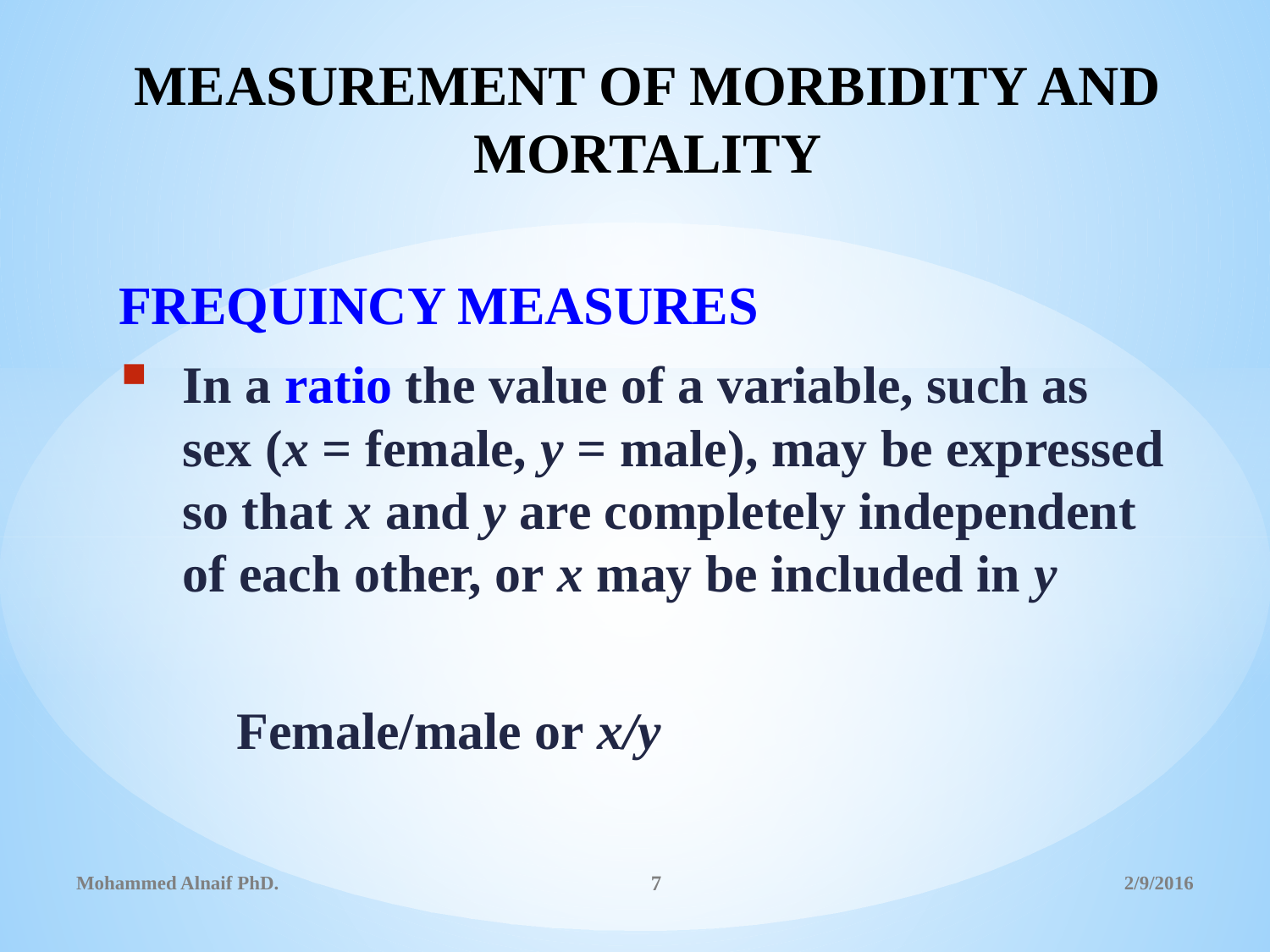

# MEASUREMENT OF MORBIDITY AND MORTALITY
FREQUINCY MEASURES
In a ratio the value of a variable, such as sex (x = female, y = male), may be expressed so that x and y are completely independent of each other, or x may be included in y

			Female/male or x/y

Mohammed Alnaif PhD.
7
2/9/2016